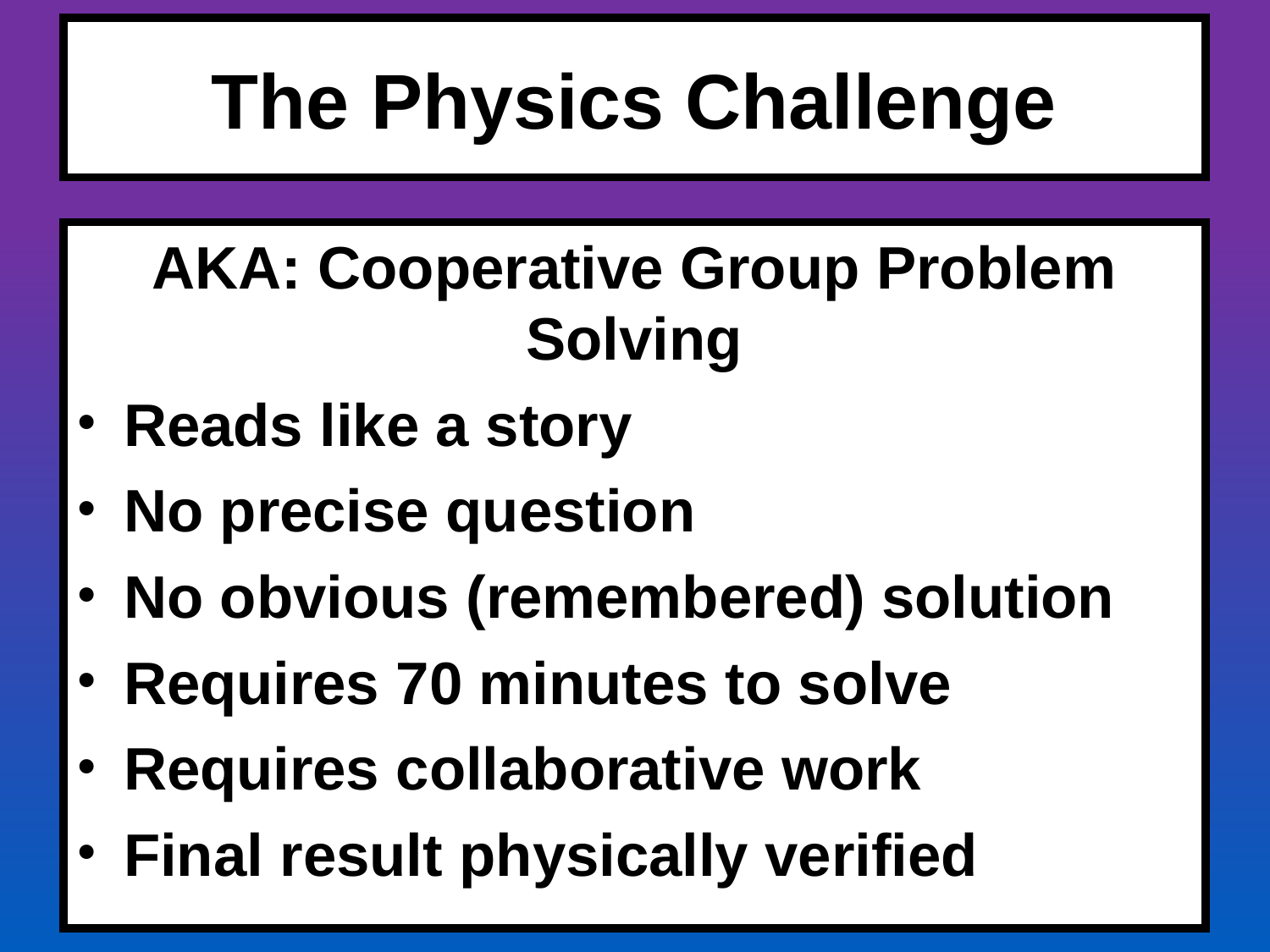

# The Physics Challenge
AKA: Cooperative Group Problem Solving
Reads like a story
No precise question
No obvious (remembered) solution
Requires 70 minutes to solve
Requires collaborative work
Final result physically verified